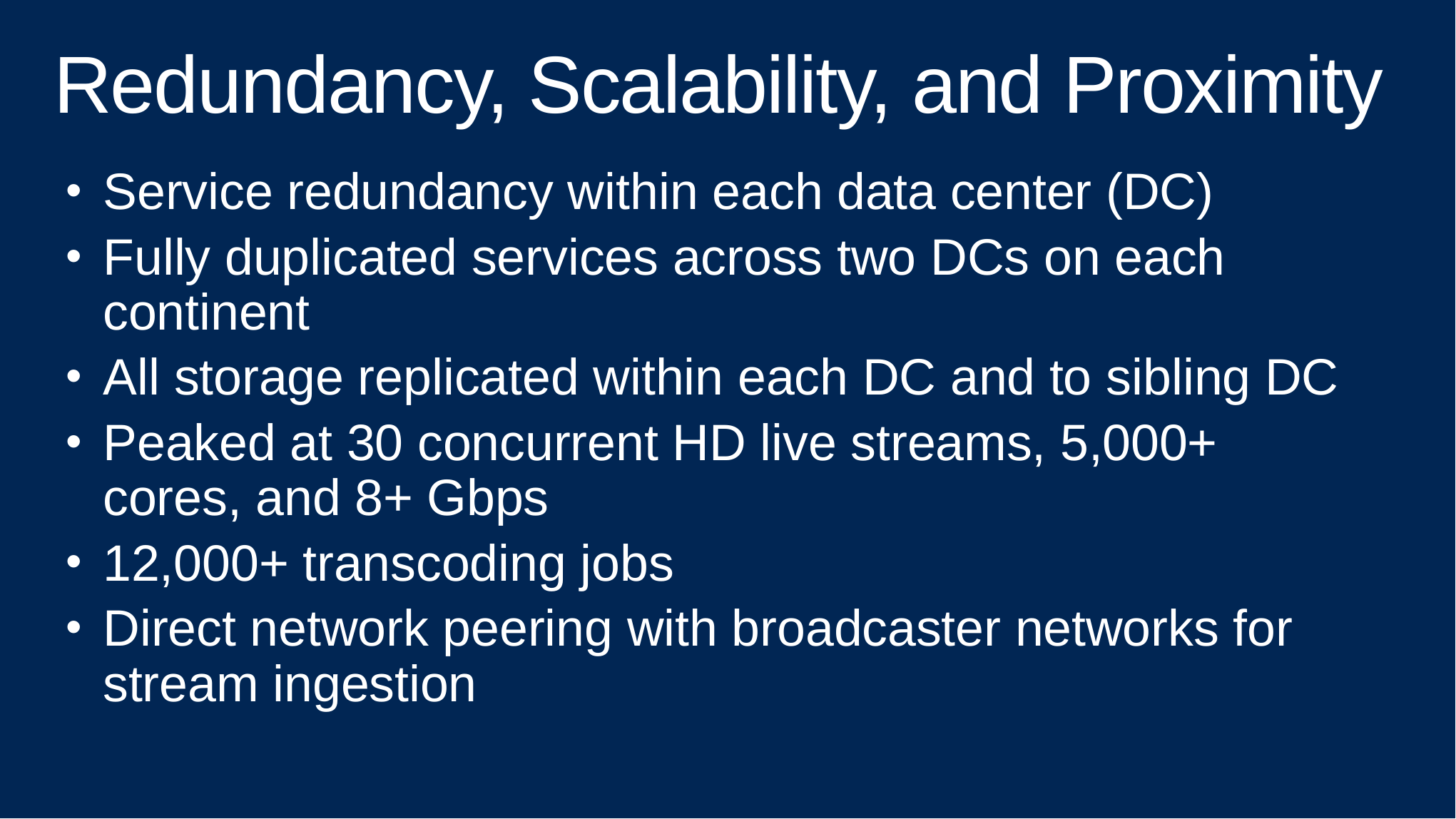

# Redundancy, Scalability, and Proximity
Service redundancy within each data center (DC)
Fully duplicated services across two DCs on each continent
All storage replicated within each DC and to sibling DC
Peaked at 30 concurrent HD live streams, 5,000+ cores, and 8+ Gbps
12,000+ transcoding jobs
Direct network peering with broadcaster networks for stream ingestion